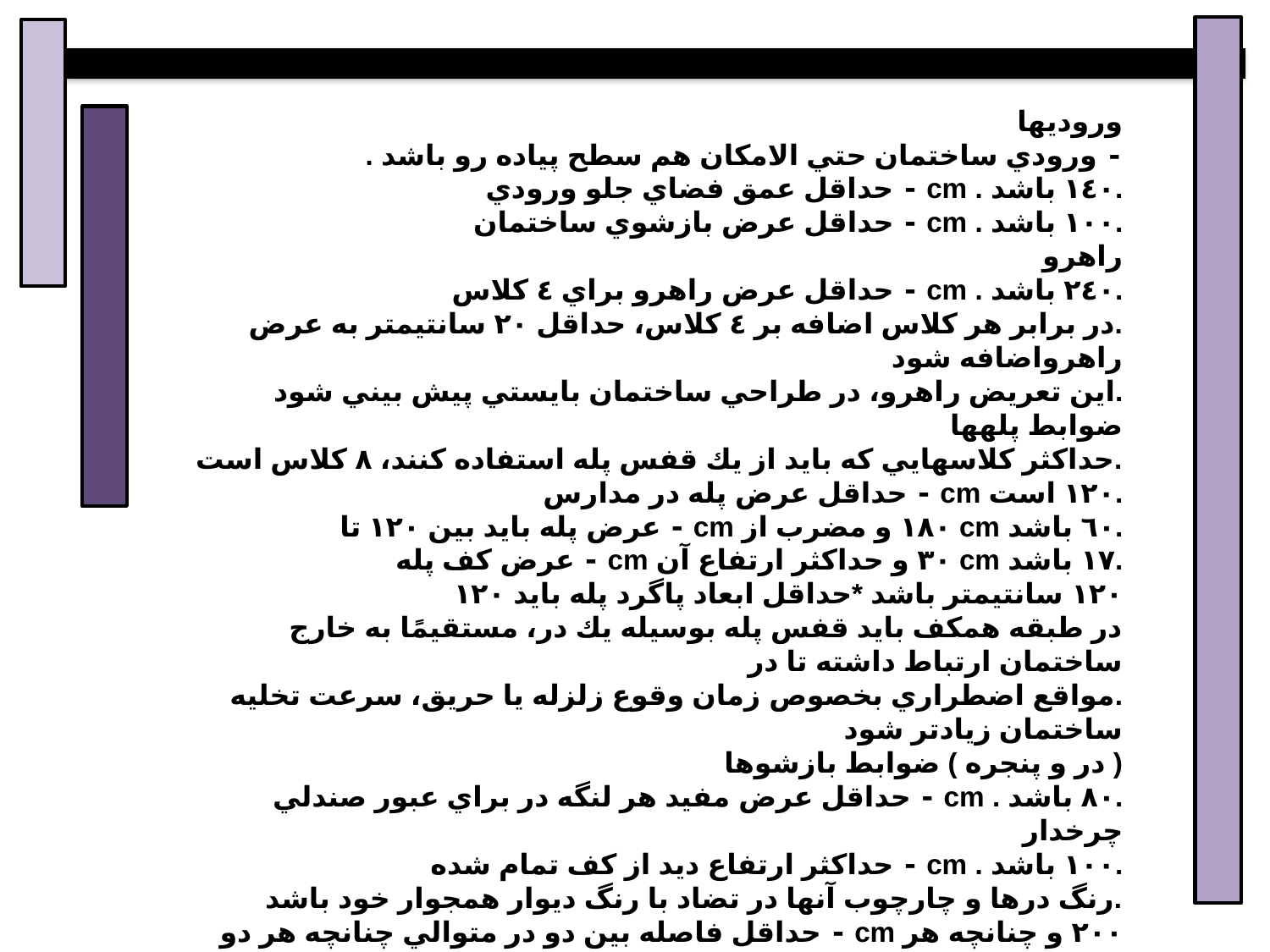

وروديها
‐ ورودي ساختمان حتي الامكان هم سطح پياده رو باشد .
.١٤٠ باشد . cm ‐ حداقل عمق فضاي جلو ورودي
.١٠٠ باشد . cm ‐ حداقل عرض بازشوي ساختمان
راهرو
.٢٤٠ باشد . cm ‐ حداقل عرض راهرو براي ٤ كلاس
.در برابر هر كلاس اضافه بر ٤ كلاس، حداقل ٢٠ سانتيمتر به عرض راهرواضافه شود
.این تعريض راهرو، در طراحي ساختمان بايستي پيش بيني شود
ضوابط پلهها
.حداكثر كلاسهايي كه بايد از يك قفس پله استفاده كنند، ٨ كلاس است
.١٢٠ است cm ‐ حداقل عرض پله در مدارس
.٦٠ باشد cm ١٨٠ و مضرب از cm ‐ عرض پله بايد بين ١٢٠ تا
.١٧ باشد cm ٣٠ و حداكثر ارتفاع آن cm ‐ عرض كف پله
١٢٠ سانتيمتر باشد *حداقل ابعاد پاگرد پله بايد ١٢٠
در طبقه همكف بايد قفس پله بوسيله يك در، مستقيمًا به خارج ساختمان ارتباط داشته تا در
.مواقع اضطراري بخصوص زمان وقوع زلزله يا حريق، سرعت تخليه ساختمان زيادتر شود
( در و پنجره ) ضوابط بازشوها
.٨٠ باشد . cm ‐ حداقل عرض مفيد هر لنگه در براي عبور صندلي چرخدار
.١٠٠ باشد . cm ‐ حداكثر ارتفاع ديد از كف تمام شده
.رنگ درها و چارچوب آنها در تضاد با رنگ ديوار همجوار خود باشد
٢٠٠ و چنانچه هر cm ‐ حداقل فاصله بين دو در متوالي چنانچه هر دو در ، در يك جهت   ٢٨٠ باشد. . Cm دو باز شونده به داخل باز شوند